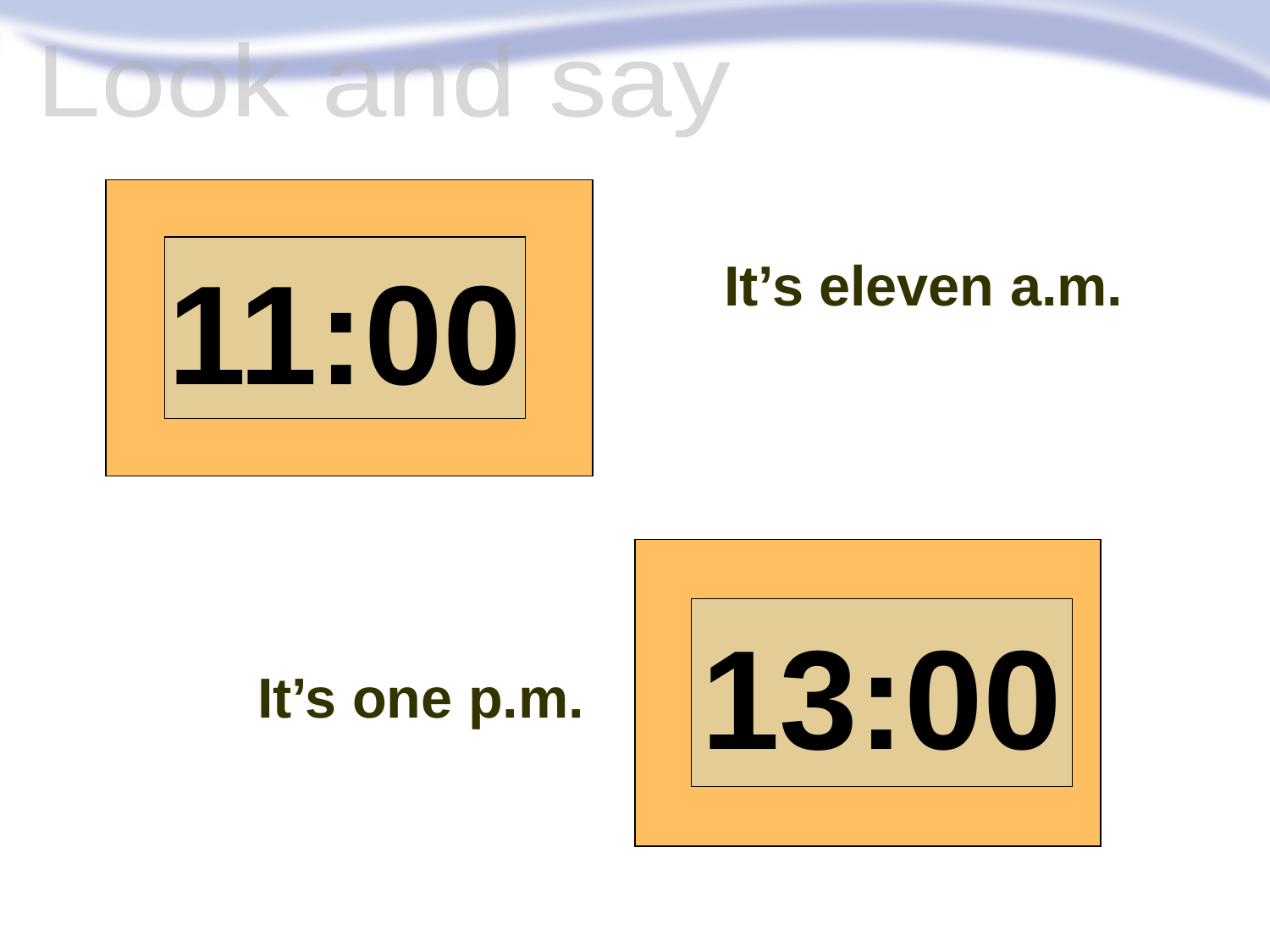

Look and say

11:00
It’s eleven a.m.

13:00
It’s one p.m.